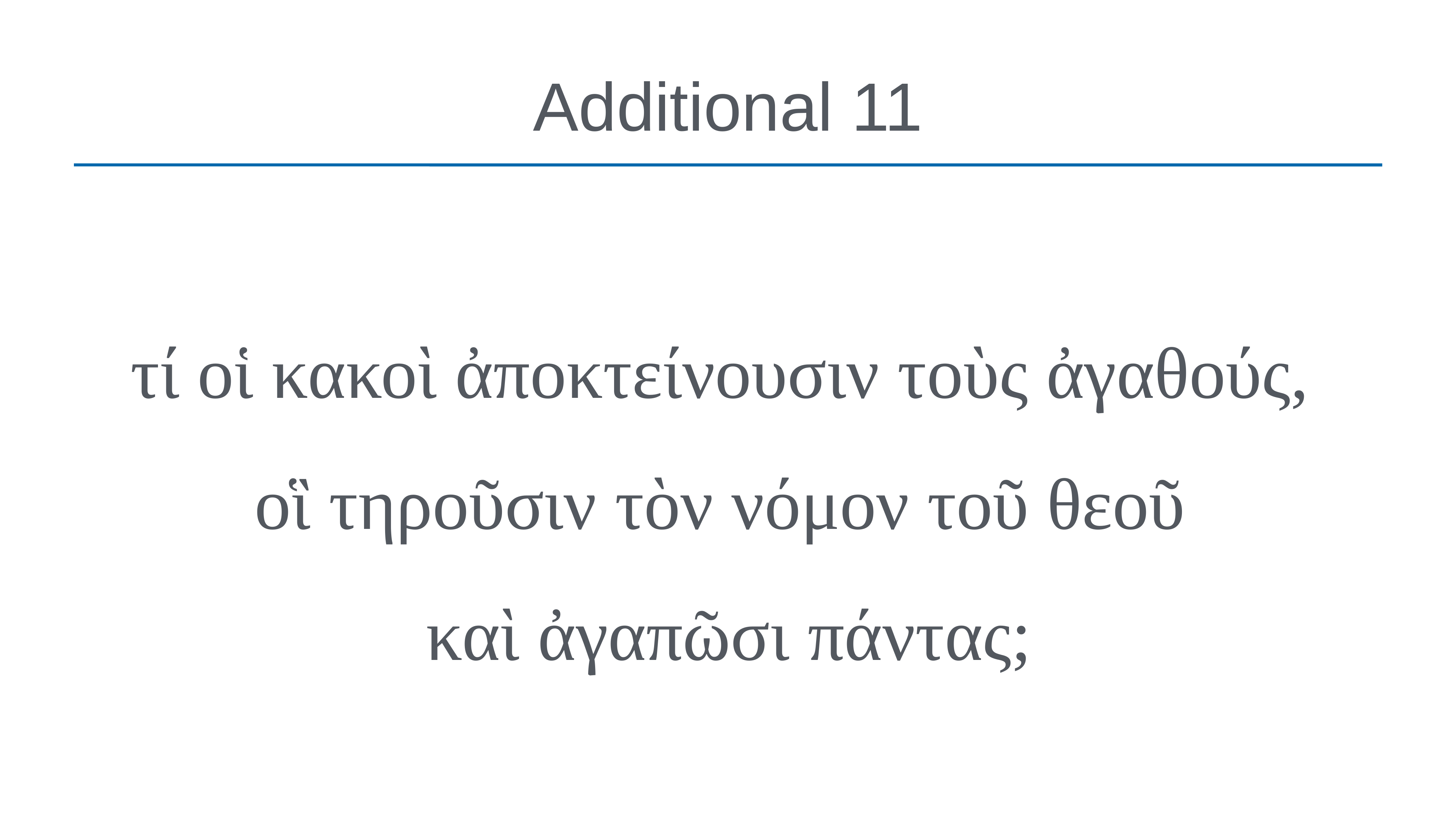

# Additional 11
τί οἱ κακοὶ ἀποκτείνουσιν τοὺς ἀγαθούς,
οἳ τηροῦσιν τὸν νόμον τοῦ θεοῦ
καὶ ἀγαπῶσι πάντας;